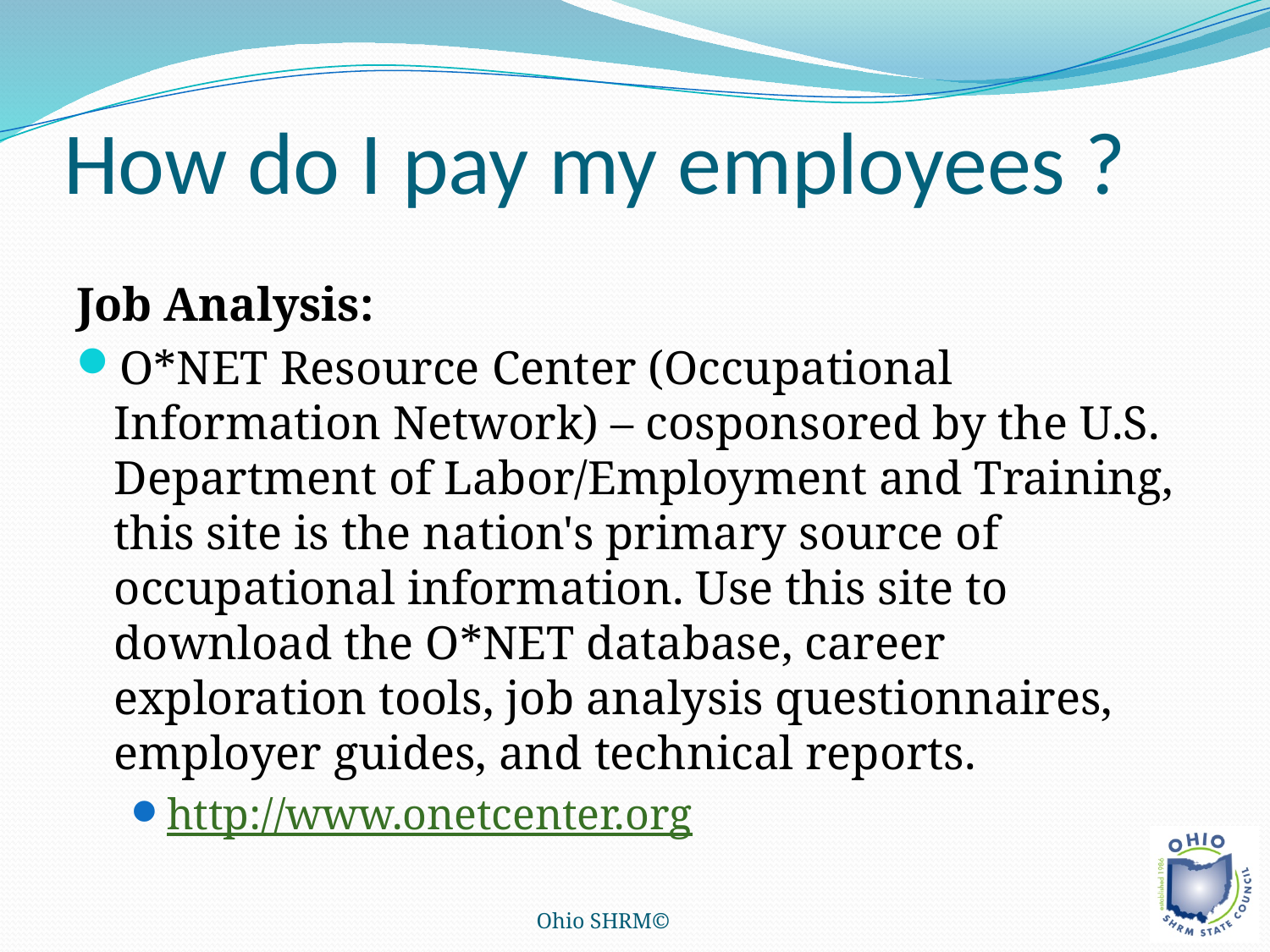

# How do I pay my employees ?
Job Analysis:
O*NET Resource Center (Occupational Information Network) – cosponsored by the U.S. Department of Labor/Employment and Training, this site is the nation's primary source of occupational information. Use this site to download the O*NET database, career exploration tools, job analysis questionnaires, employer guides, and technical reports.
http://www.onetcenter.org

Ohio SHRM©